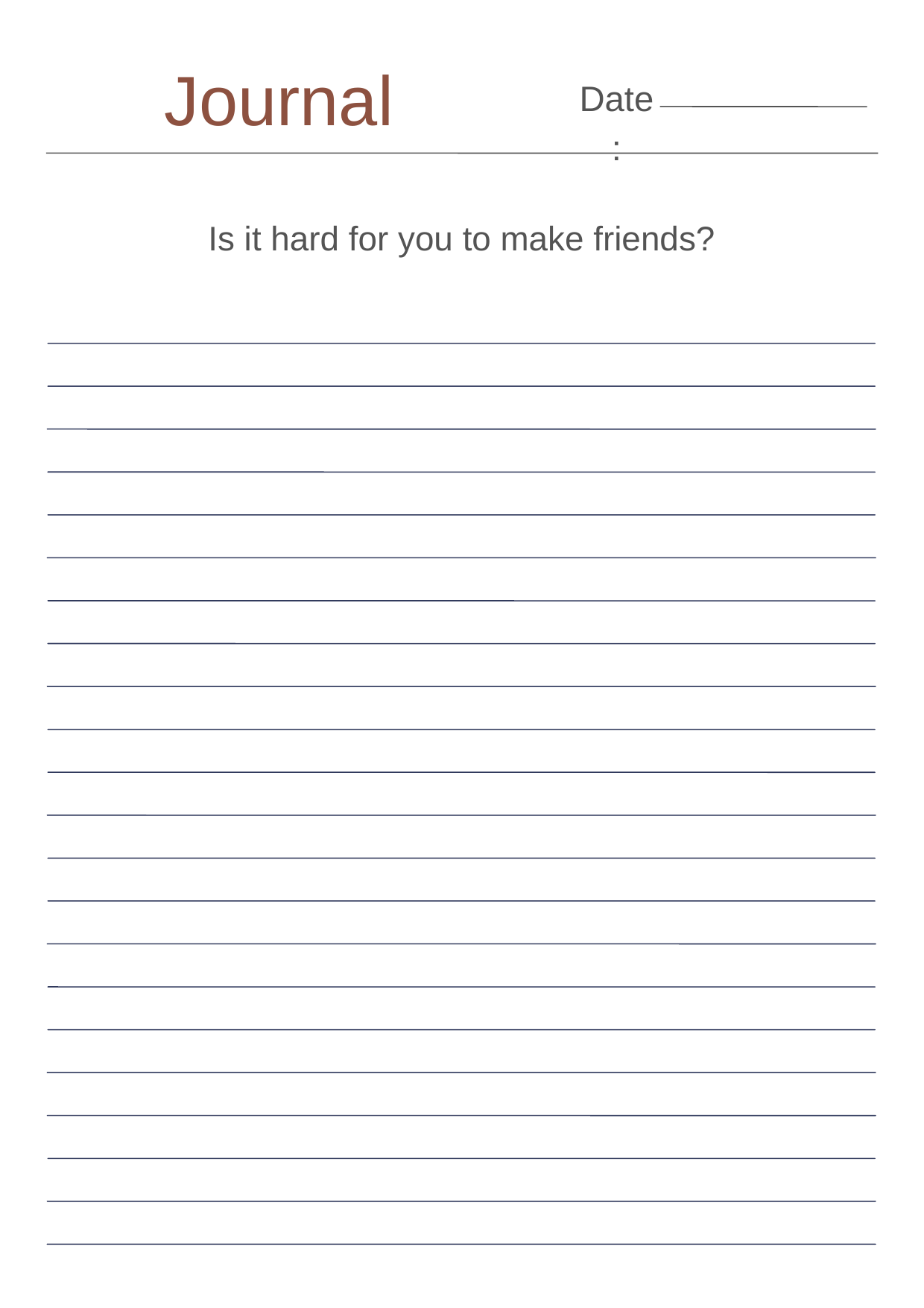

Journal
Date:

Is it hard for you to make friends?